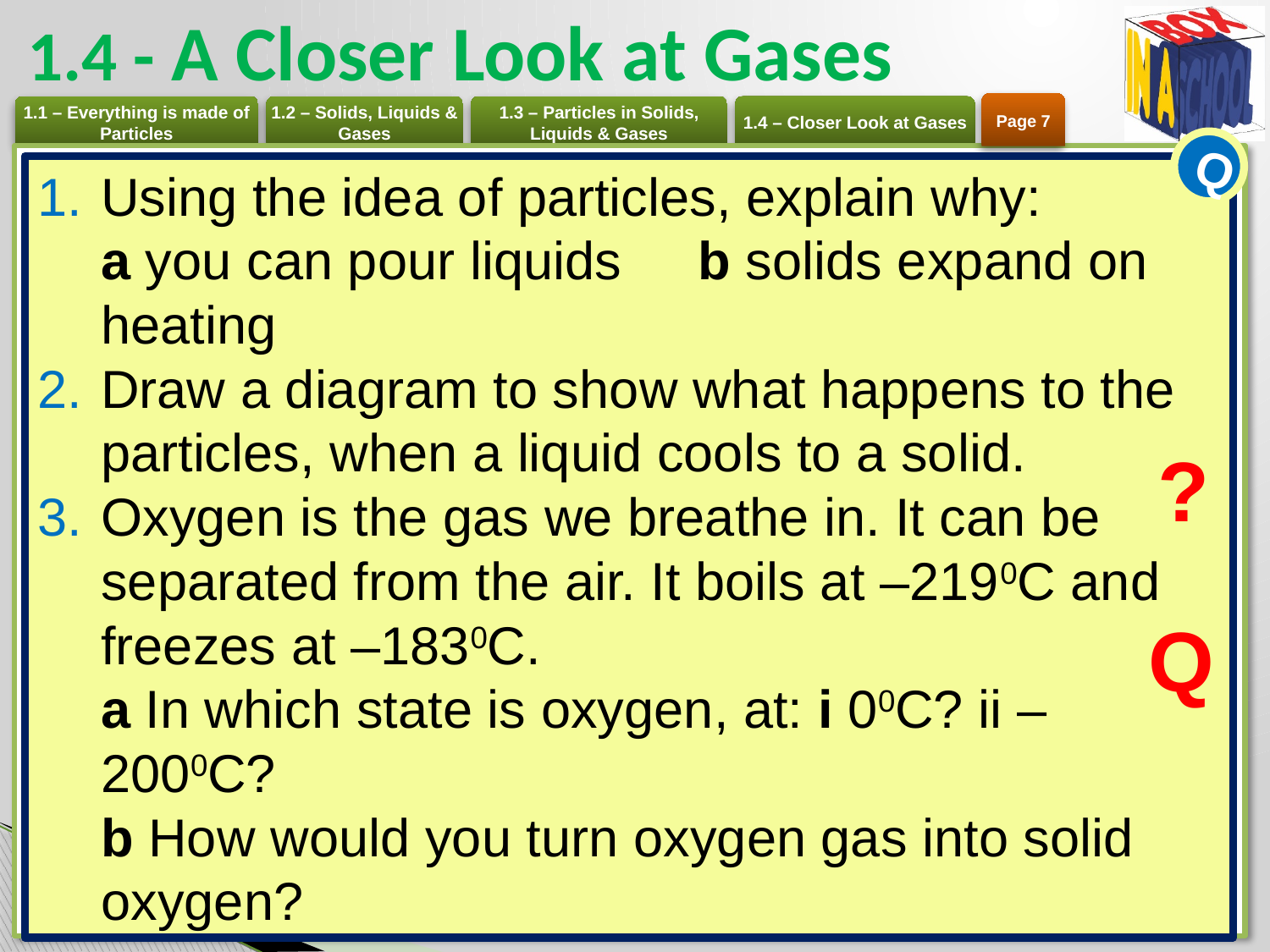

# 1.4 - A Closer Look at Gases
Page 7
Q
Using the idea of particles, explain why:
a you can pour liquids 	b solids expand on heating
Draw a diagram to show what happens to the particles, when a liquid cools to a solid.
Oxygen is the gas we breathe in. It can be separated from the air. It boils at –2190C and freezes at –1830C.
a In which state is oxygen, at: i 00C? ii –2000C?
b How would you turn oxygen gas into solid oxygen?
?
Q